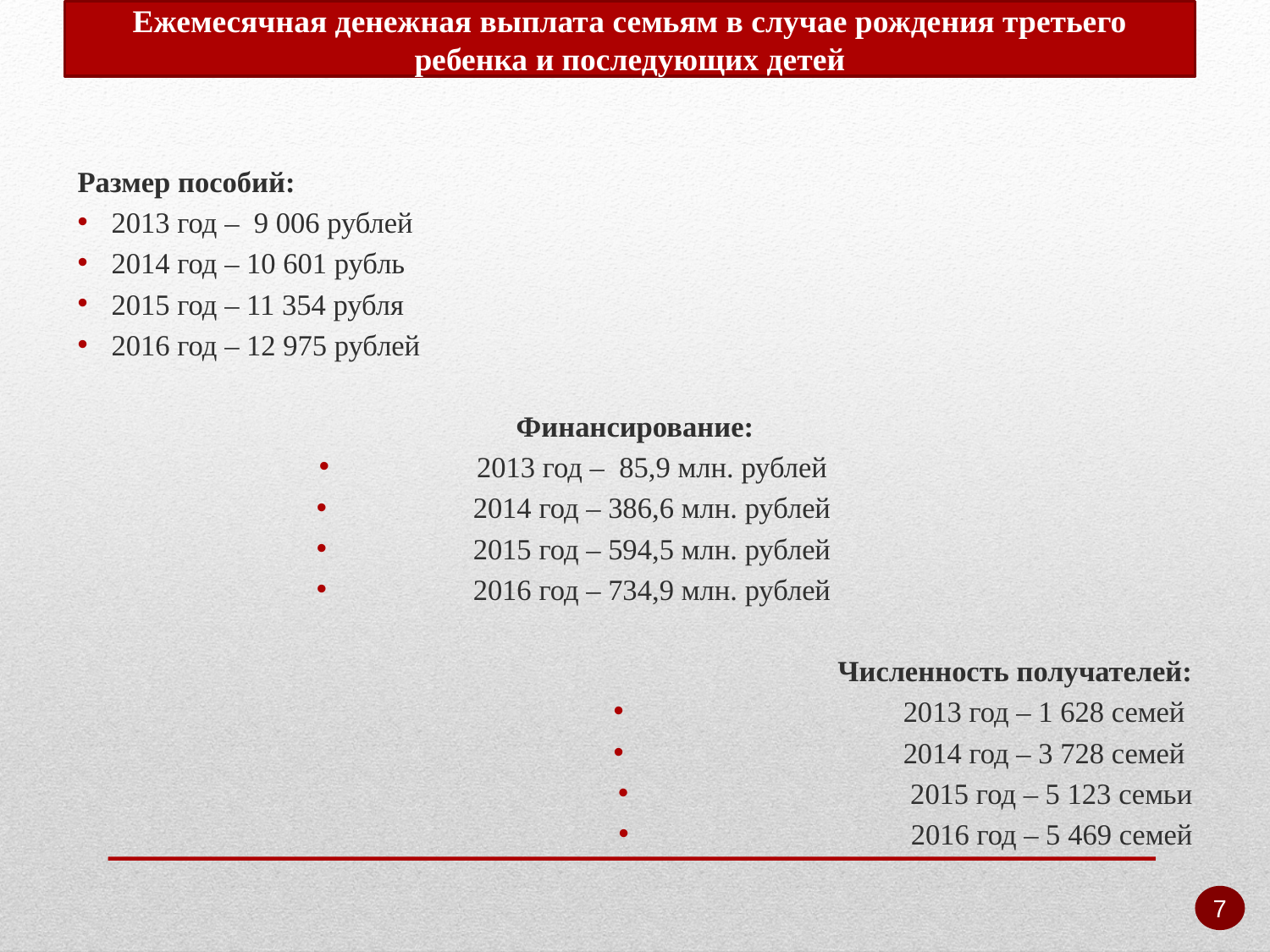

Ежемесячная денежная выплата семьям в случае рождения третьего ребенка и последующих детей

Размер пособий:
2013 год –  9 006 рублей
2014 год – 10 601 рубль
2015 год – 11 354 рубля
2016 год – 12 975 рублей

Финансирование:
2013 год –  85,9 млн. рублей
2014 год – 386,6 млн. рублей
2015 год – 594,5 млн. рублей
2016 год – 734,9 млн. рублей

Численность получателей:
2013 год – 1 628 семей
2014 год – 3 728 семей
2015 год – 5 123 семьи
2016 год – 5 469 семей

7